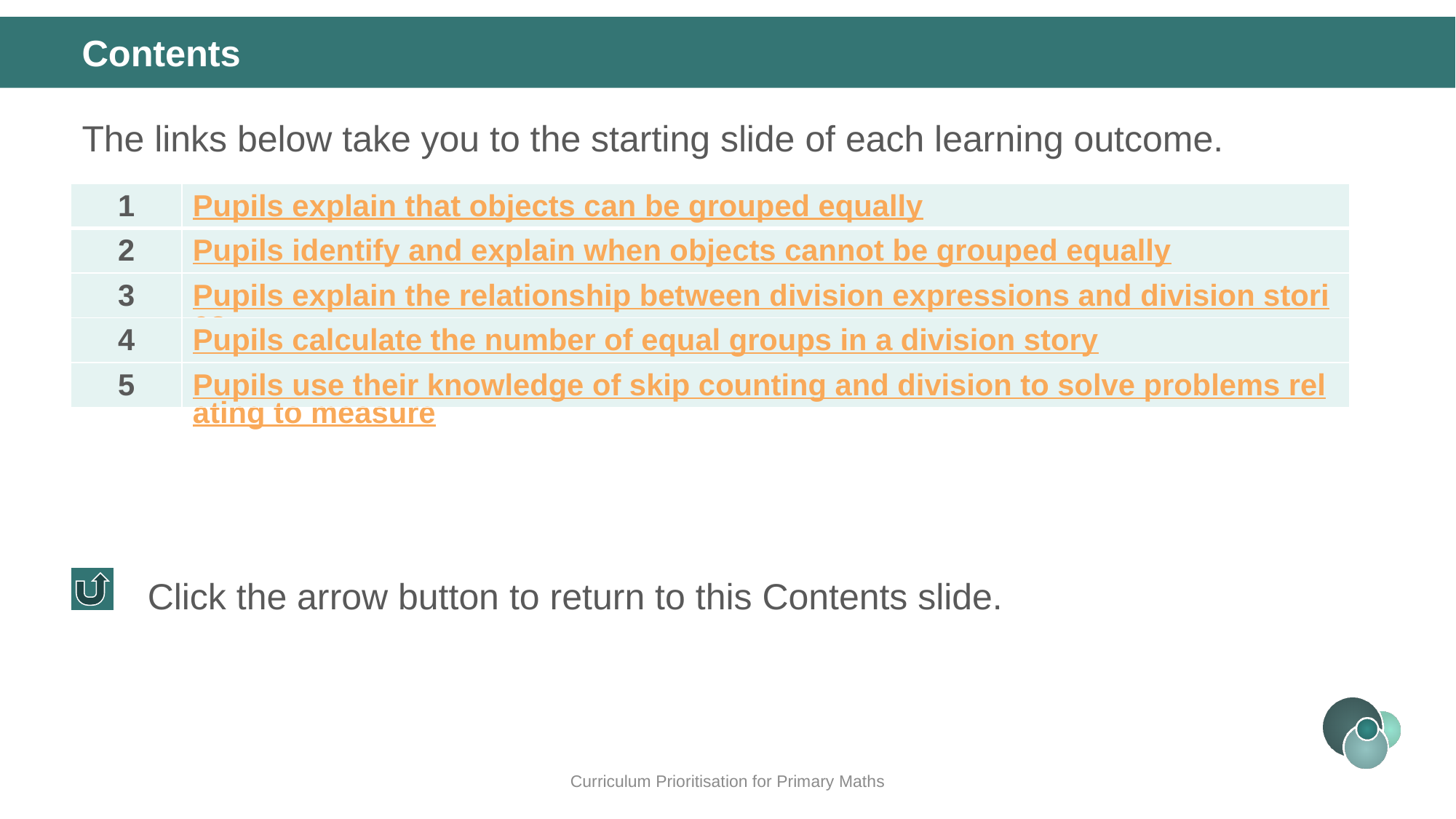

Contents
The links below take you to the starting slide of each learning outcome.
| 1 | Pupils explain that objects can be grouped equally |
| --- | --- |
| 2 | Pupils identify and explain when objects cannot be grouped equally |
| 3 | Pupils explain the relationship between division expressions and division stories |
| 4 | Pupils calculate the number of equal groups in a division story |
| 5 | Pupils use their knowledge of skip counting and division to solve problems relating to measure |

Click the arrow button to return to this Contents slide.
Curriculum Prioritisation for Primary Maths